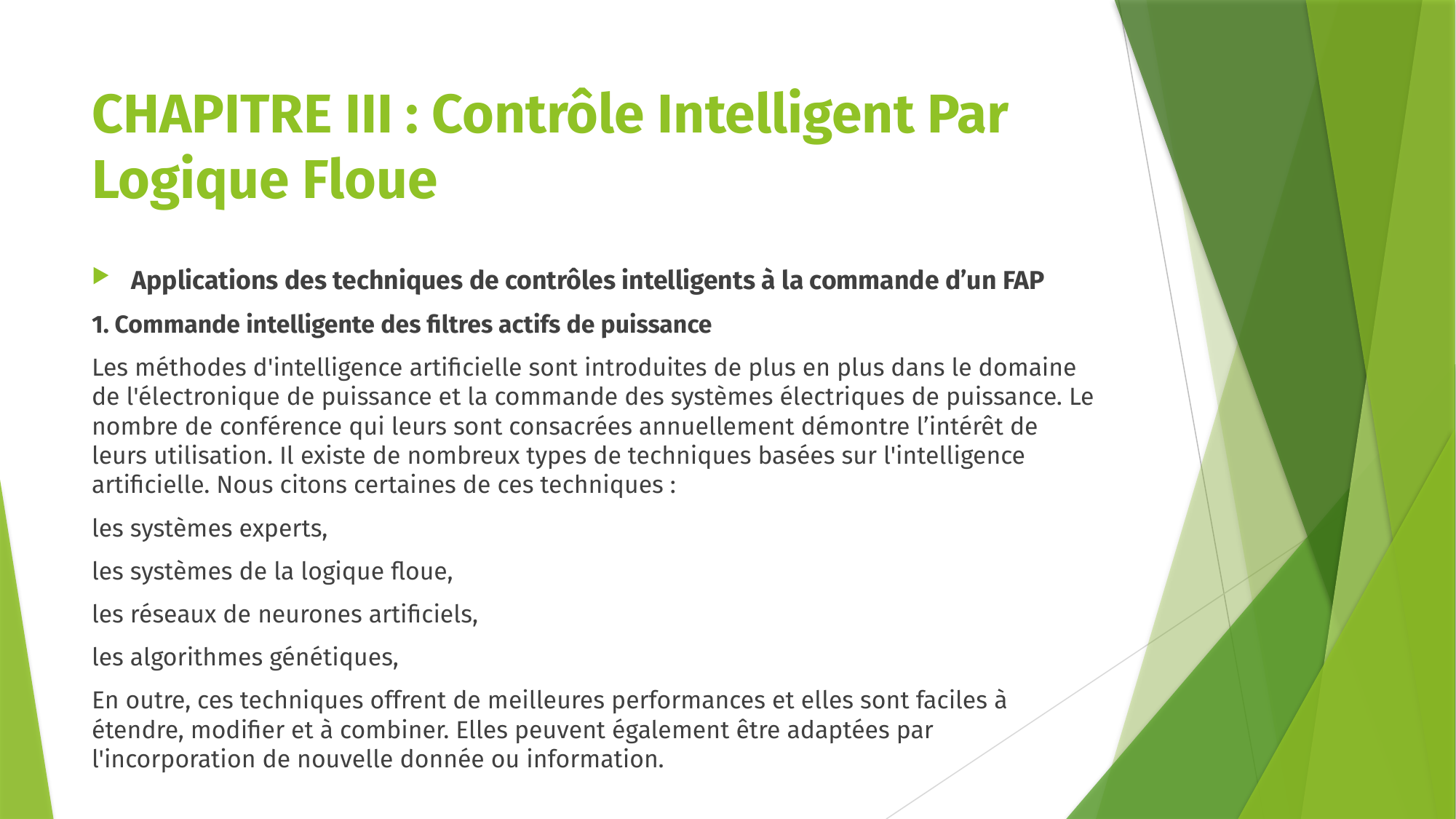

# CHAPITRE III : Contrôle Intelligent Par Logique Floue
Applications des techniques de contrôles intelligents à la commande d’un FAP
1. Commande intelligente des filtres actifs de puissance
Les méthodes d'intelligence artificielle sont introduites de plus en plus dans le domaine de l'électronique de puissance et la commande des systèmes électriques de puissance. Le nombre de conférence qui leurs sont consacrées annuellement démontre l’intérêt de leurs utilisation. Il existe de nombreux types de techniques basées sur l'intelligence artificielle. Nous citons certaines de ces techniques :
les systèmes experts,
les systèmes de la logique floue,
les réseaux de neurones artificiels,
les algorithmes génétiques,
En outre, ces techniques offrent de meilleures performances et elles sont faciles à étendre, modifier et à combiner. Elles peuvent également être adaptées par l'incorporation de nouvelle donnée ou information.